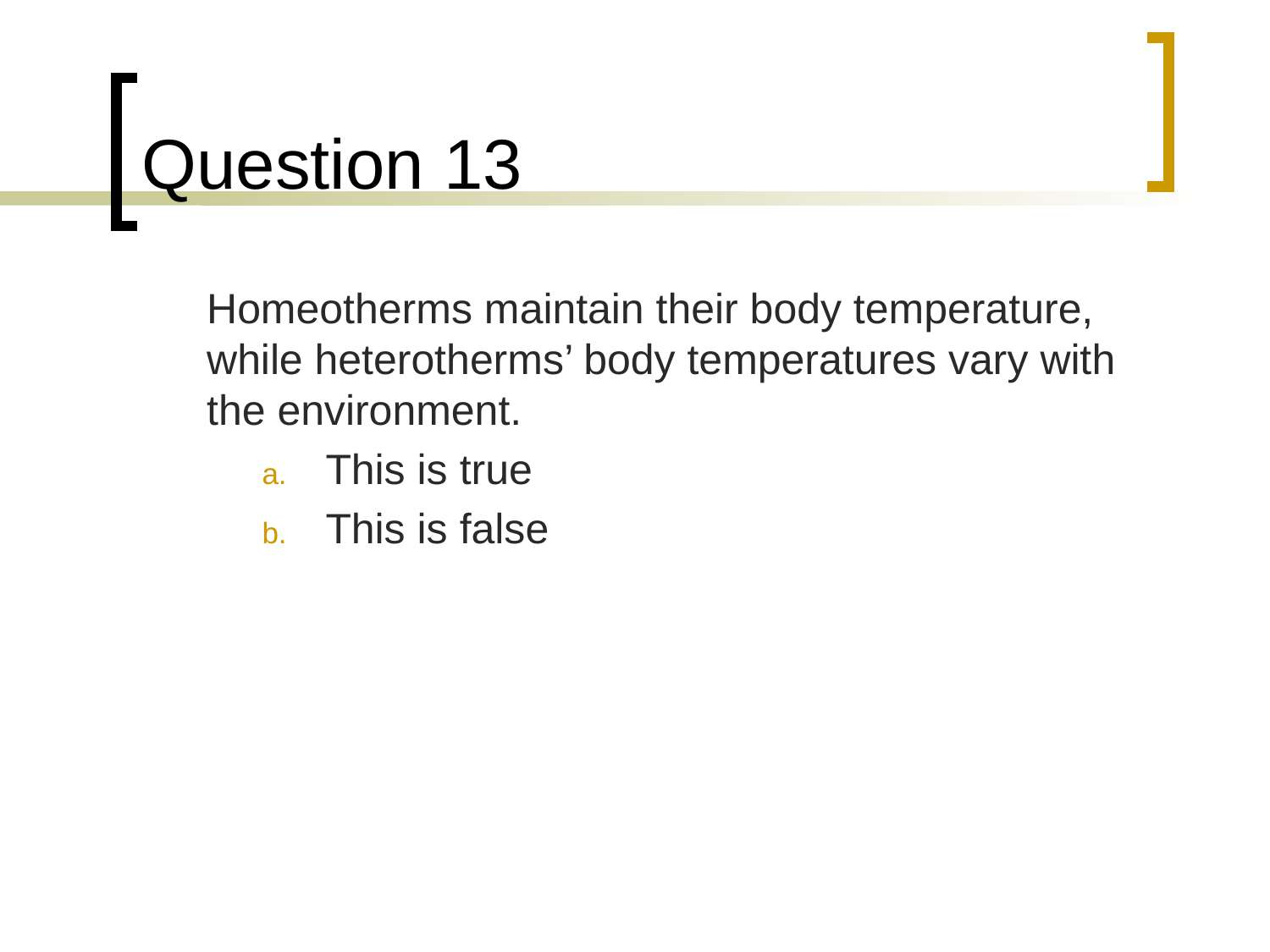

# Question 13
	Homeotherms maintain their body temperature, while heterotherms’ body temperatures vary with the environment.
This is true
This is false